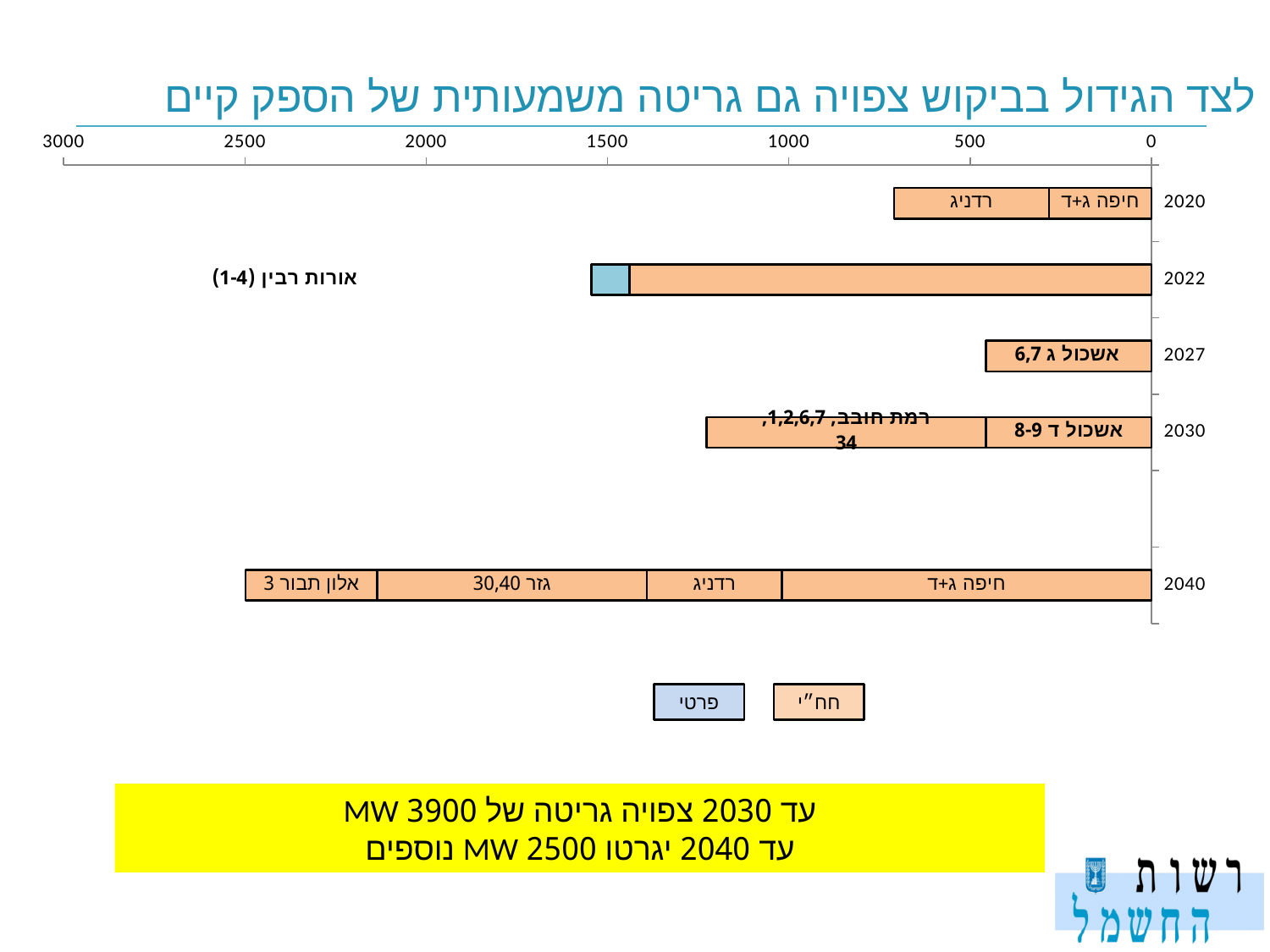

# לצד הגידול בביקוש צפויה גם גריטה משמעותית של הספק קיים

### Chart

| Category | חיפה ג+ד | רדניג | גזר 30,40 | אלון תבור 3 |
|---|---|---|---|---|
| 2020.0 | 282.0 | 428.0 | None | None |
| 2022.0 | 1440.0 | 105.0 | None | None |
| 2027.0 | 456.0 | 0.0 | None | None |
| 2030.0 | 456.0 | 771.0 | None | None |
|  | None | None | None | None |
| 2040.0 | 1019.0 | 372.0 | 744.0 | 363.0 |
פרטי
חח״י
עד 2030 צפויה גריטה של 3900 MW
עד 2040 יגרטו 2500 MW נוספים